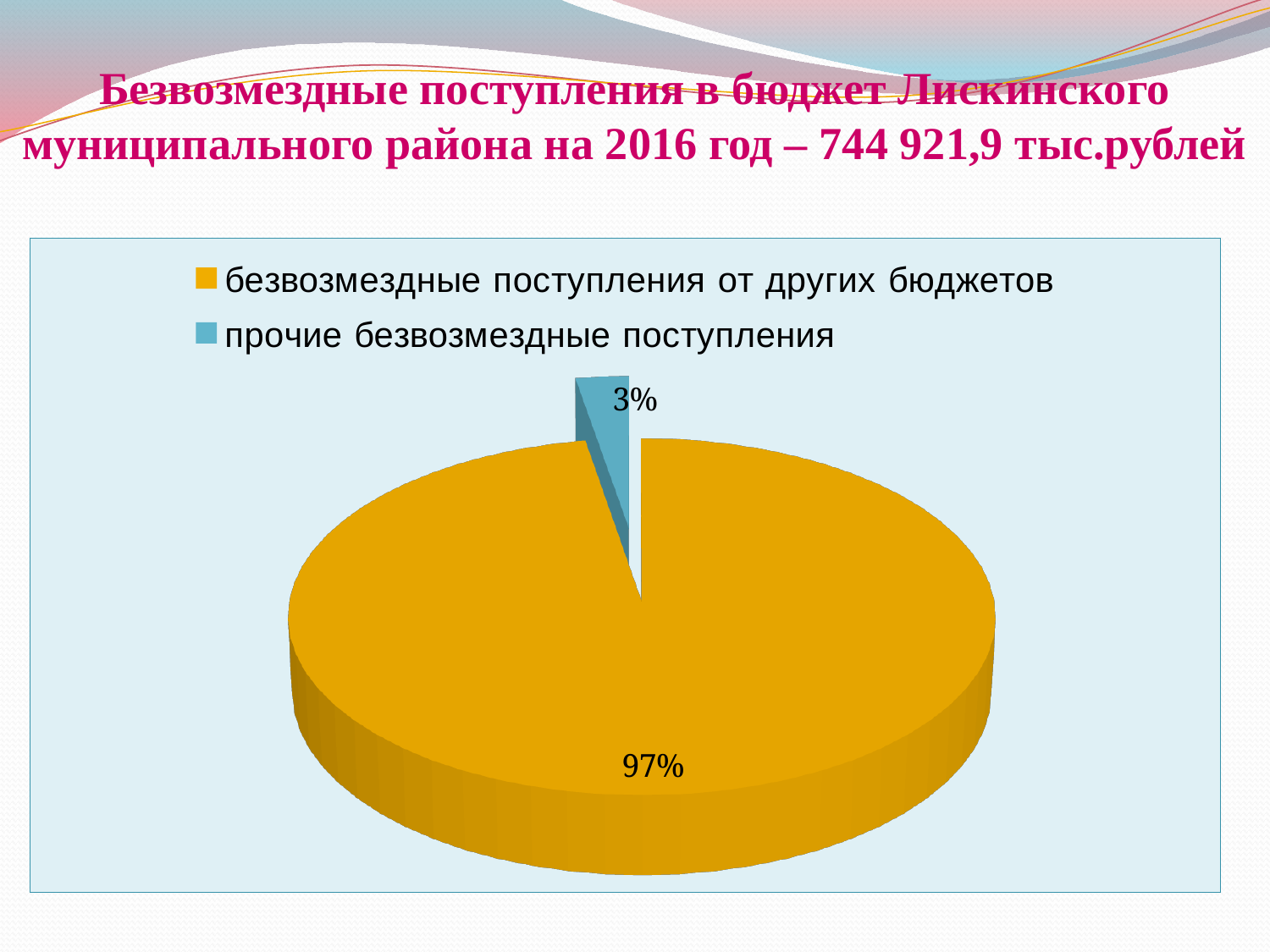

# Безвозмездные поступления в бюджет Лискинского муниципального района на 2016 год – 744 921,9 тыс.рублей

[unsupported chart]